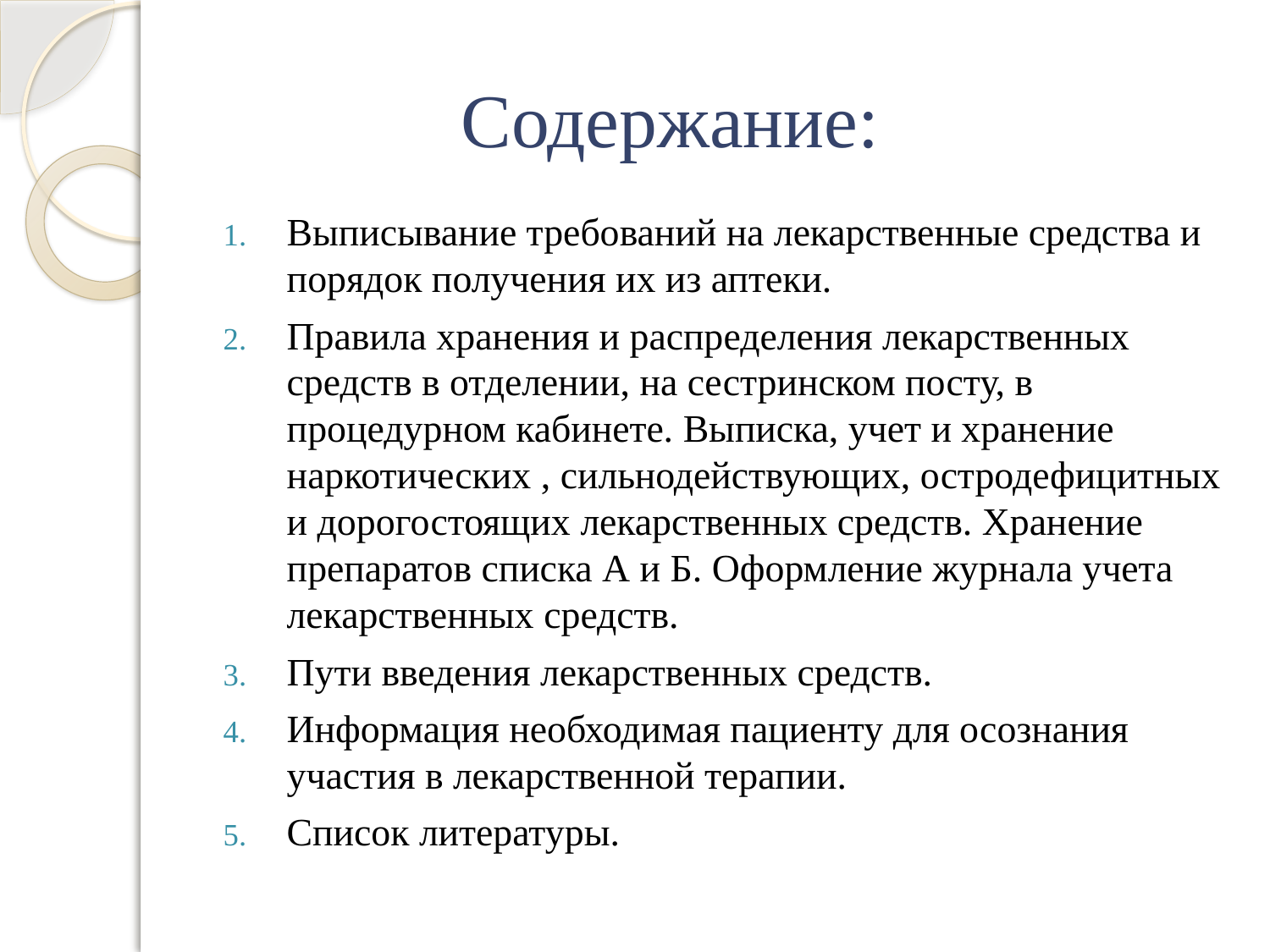

# Содержание:
Выписывание требований на лекарственные средства и порядок получения их из аптеки.
Правила хранения и распределения лекарственных средств в отделении, на сестринском посту, в процедурном кабинете. Выписка, учет и хранение наркотических , сильнодействующих, остродефицитных и дорогостоящих лекарственных средств. Хранение  препаратов списка А и Б. Оформление журнала учета лекарственных средств.
Пути введения лекарственных средств.
Информация необходимая пациенту для осознания участия в лекарственной терапии.
Список литературы.